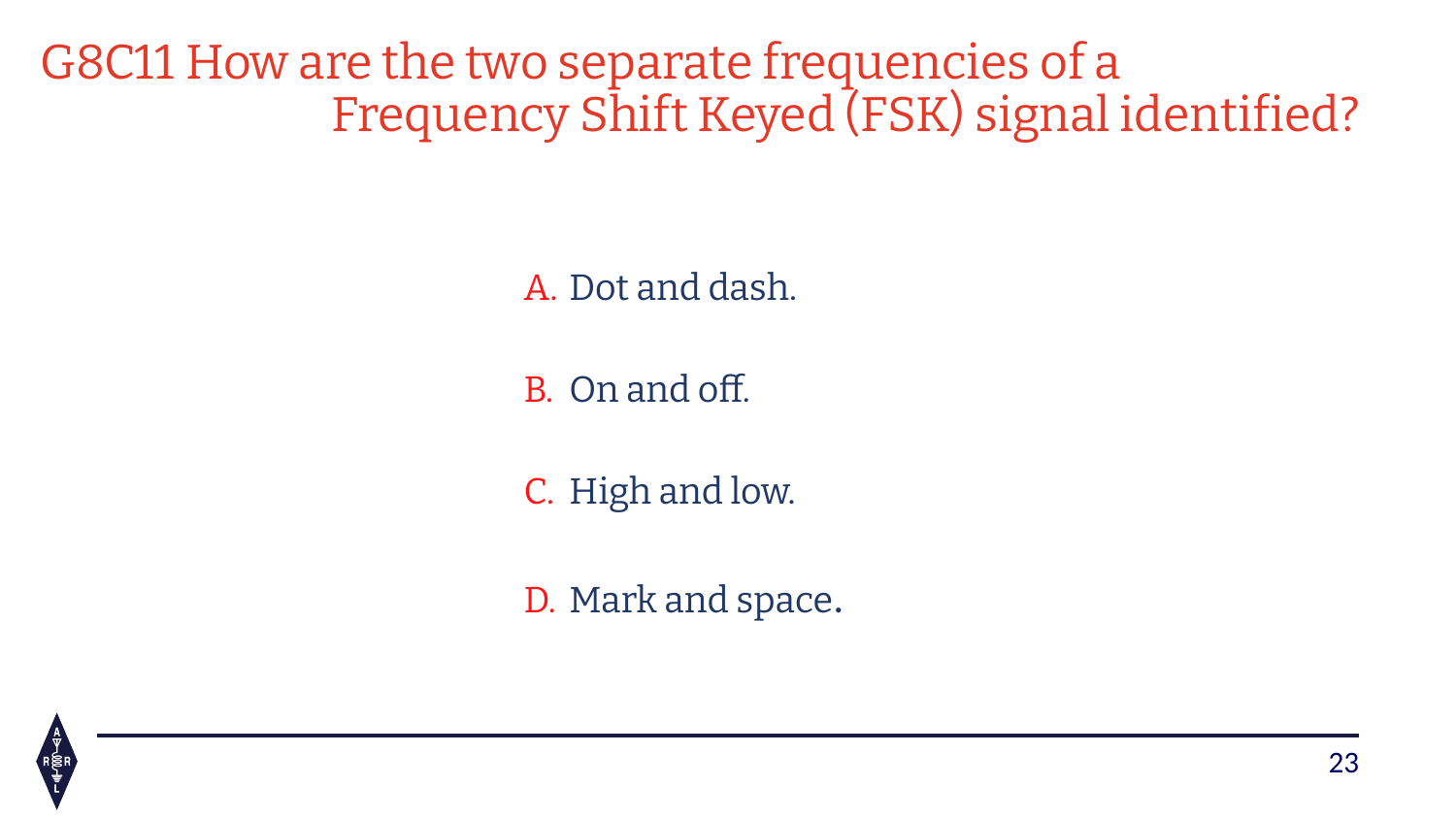

# G8C11 	How are the two separate frequencies of a 				Frequency Shift Keyed (FSK) signal identified?

Dot and dash.

On and off.

High and low.

Mark and space.
23